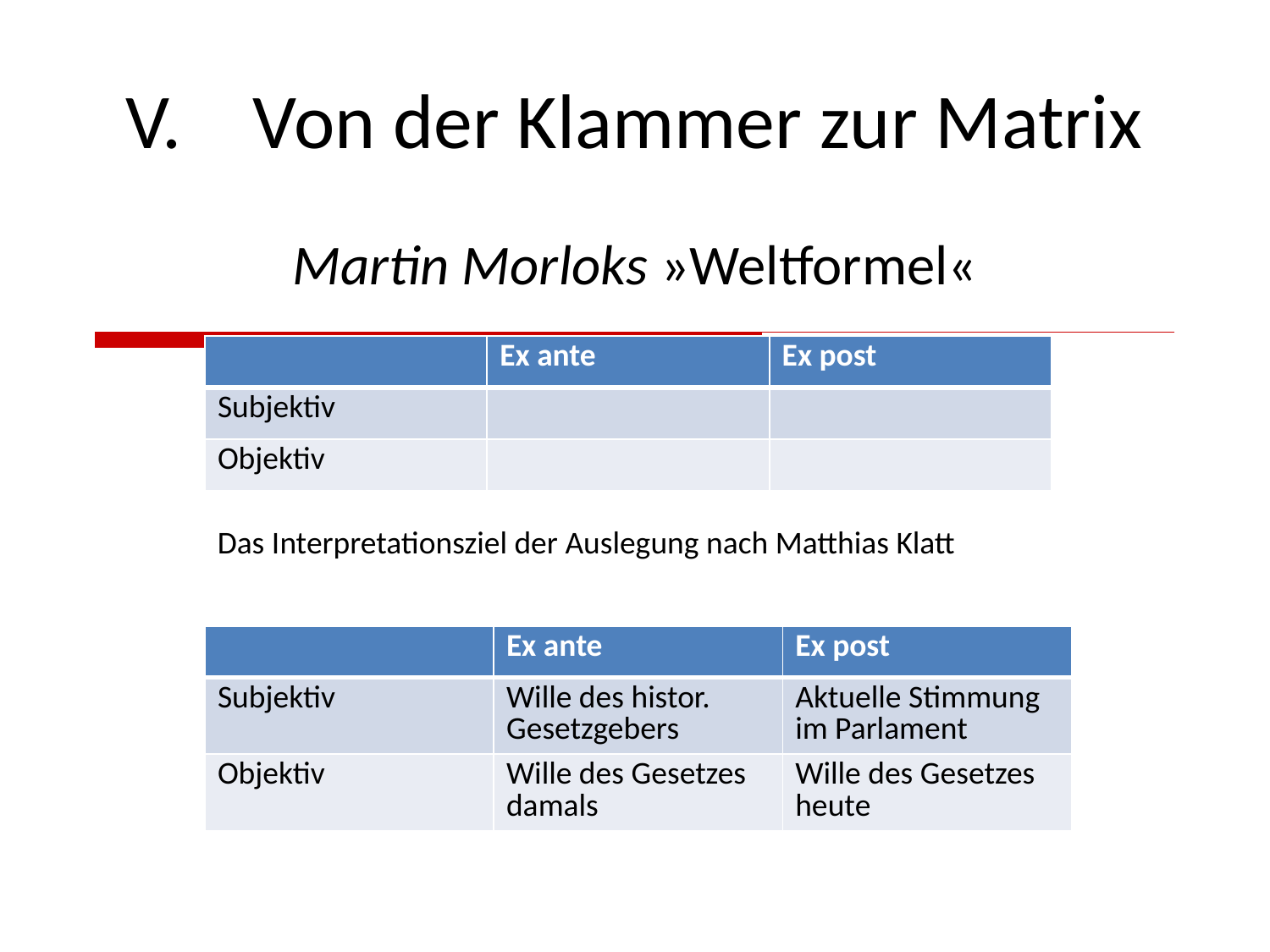

# V.	Von der Klammer zur Matrix
Martin Morloks »Weltformel«

|  | Ex ante | Ex post |
| --- | --- | --- |
| Subjektiv |  |  |
| Objektiv |  |  |
Das Interpretationsziel der Auslegung nach Matthias Klatt
|  | Ex ante | Ex post |
| --- | --- | --- |
| Subjektiv | Wille des histor. Gesetzgebers | Aktuelle Stimmung im Parlament |
| Objektiv | Wille des Gesetzes damals | Wille des Gesetzes heute |